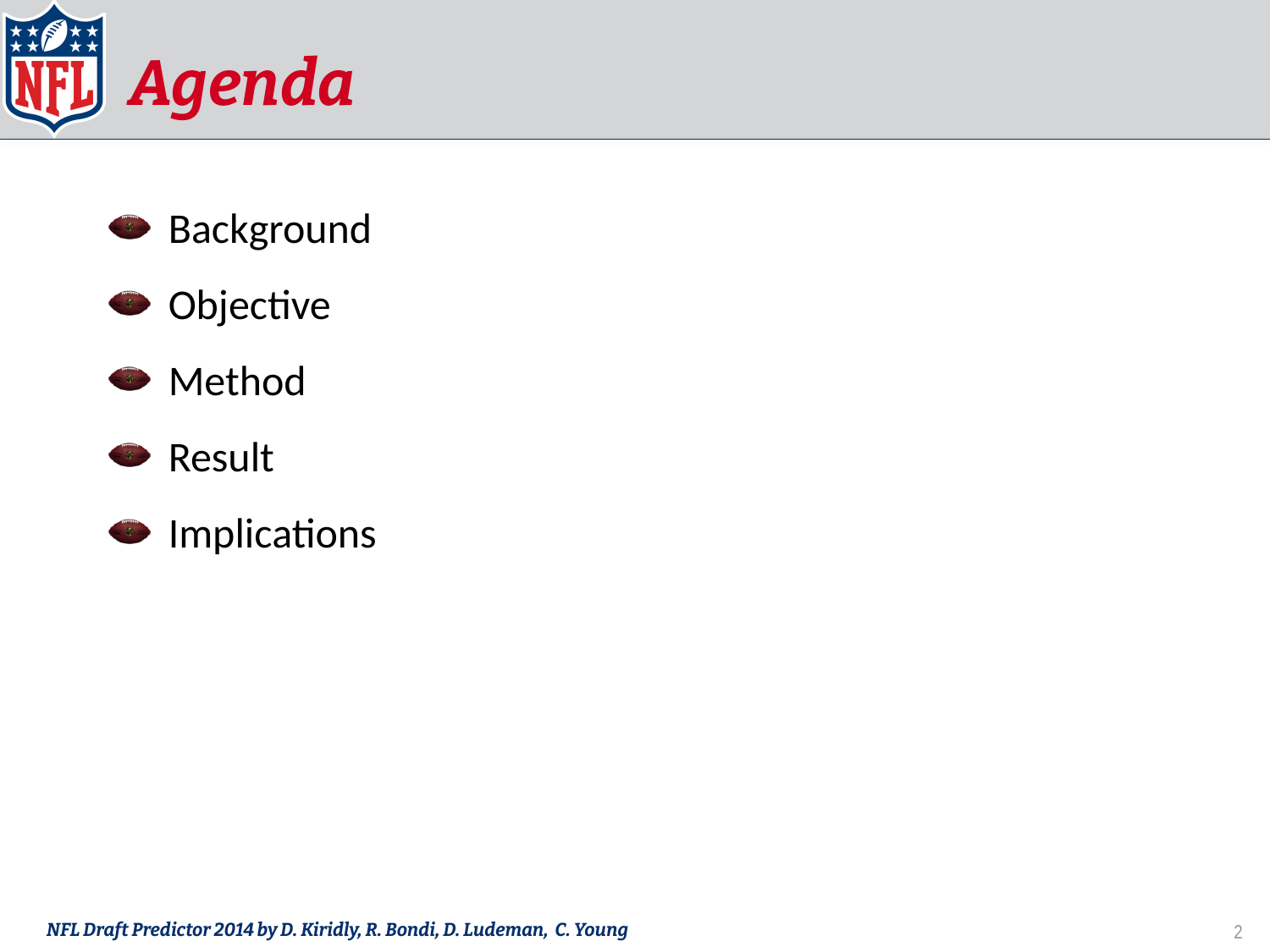

# Agenda
Background
Objective
Method
Result
Implications